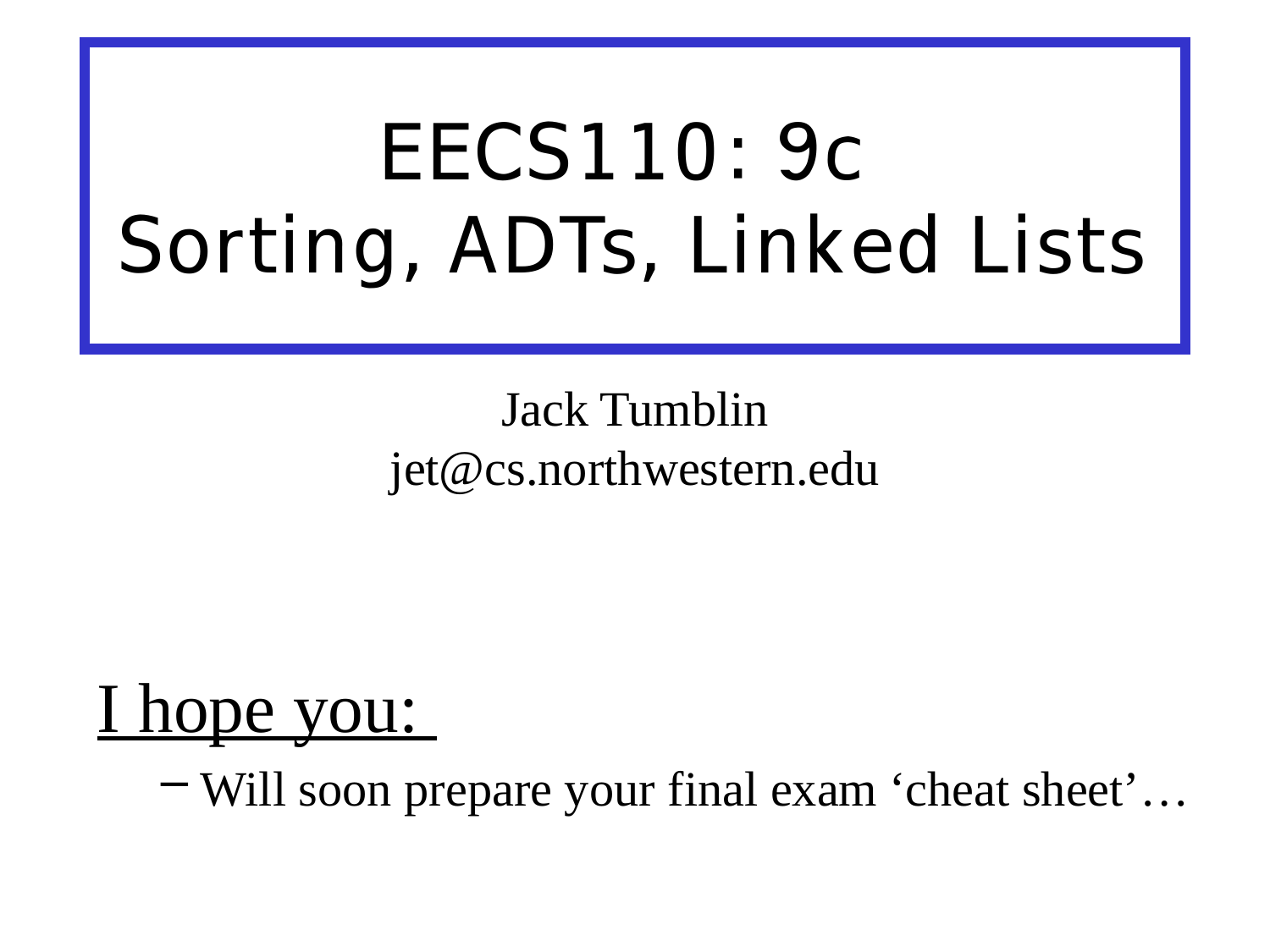

# EECS110: 9c Sorting, ADTs, Linked Lists
Jack Tumblin
jet@cs.northwestern.edu
I hope you:
Will soon prepare your final exam ‘cheat sheet’…